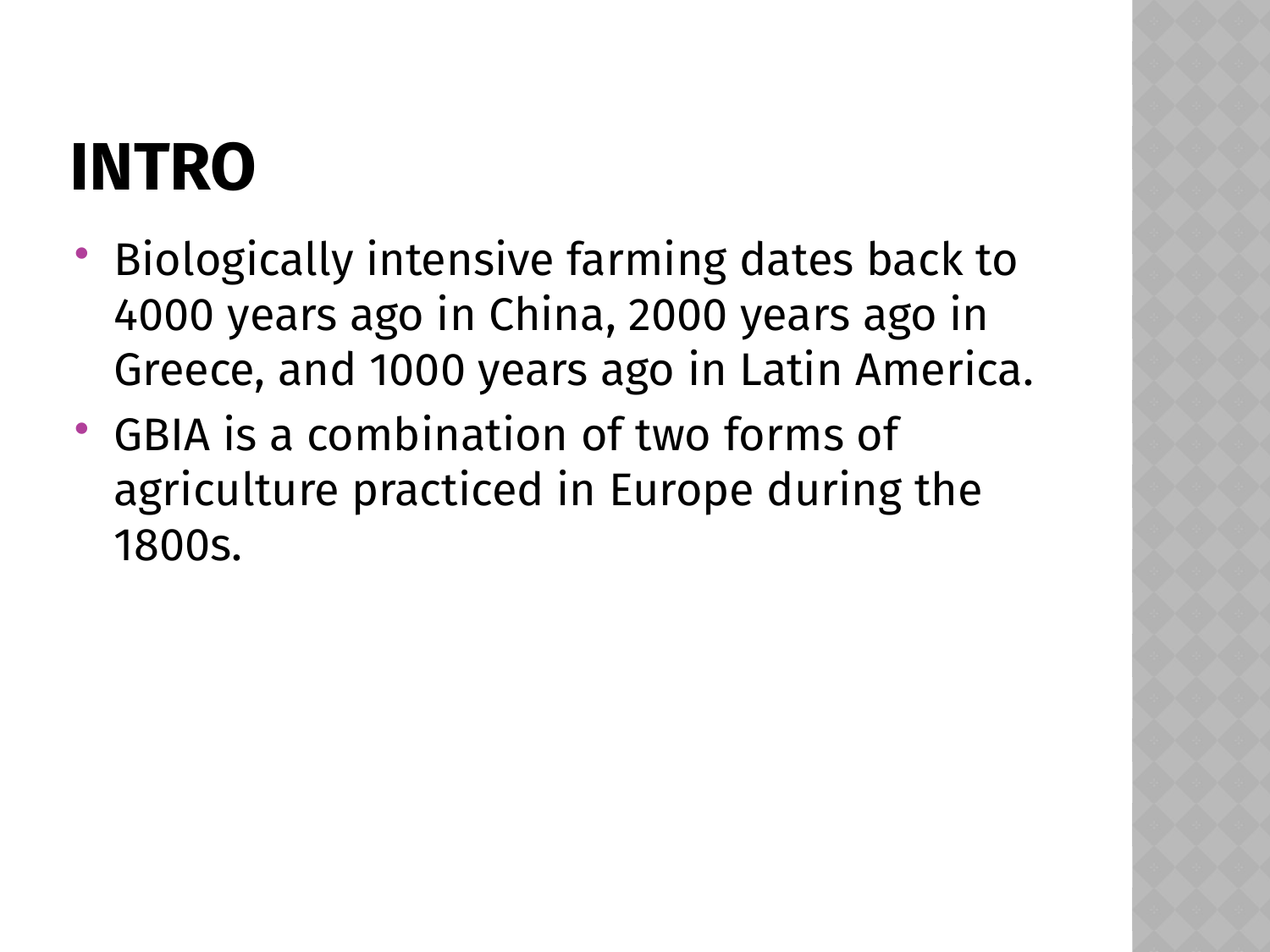

# Intro
Biologically intensive farming dates back to 4000 years ago in China, 2000 years ago in Greece, and 1000 years ago in Latin America.
GBIA is a combination of two forms of agriculture practiced in Europe during the 1800s.